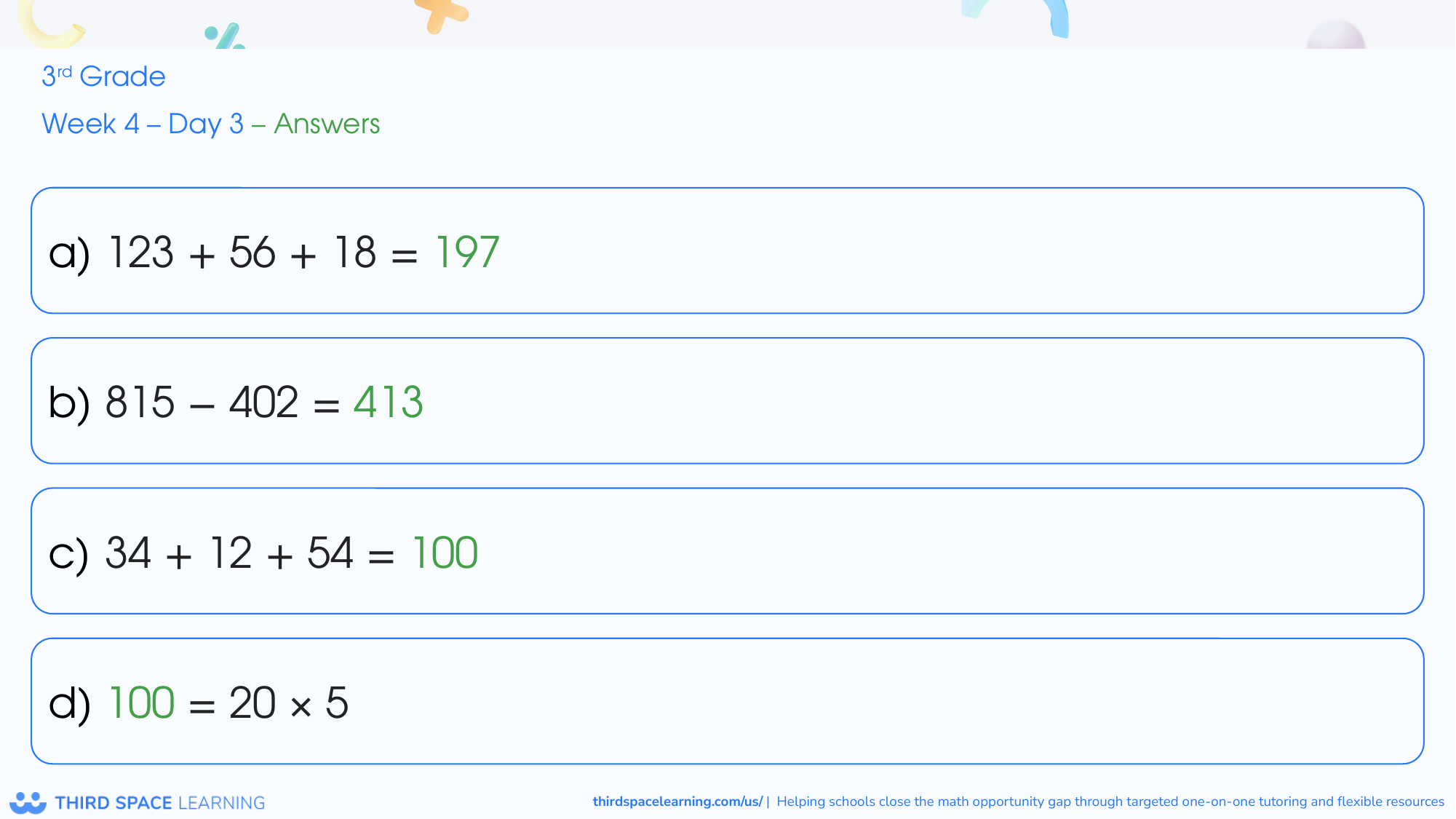

3rd Grade
Week 4 – Day 3 – Answers
123 + 56 + 18 = 197
815 − 402 = 413
34 + 12 + 54 = 100
100 = 20 × 5